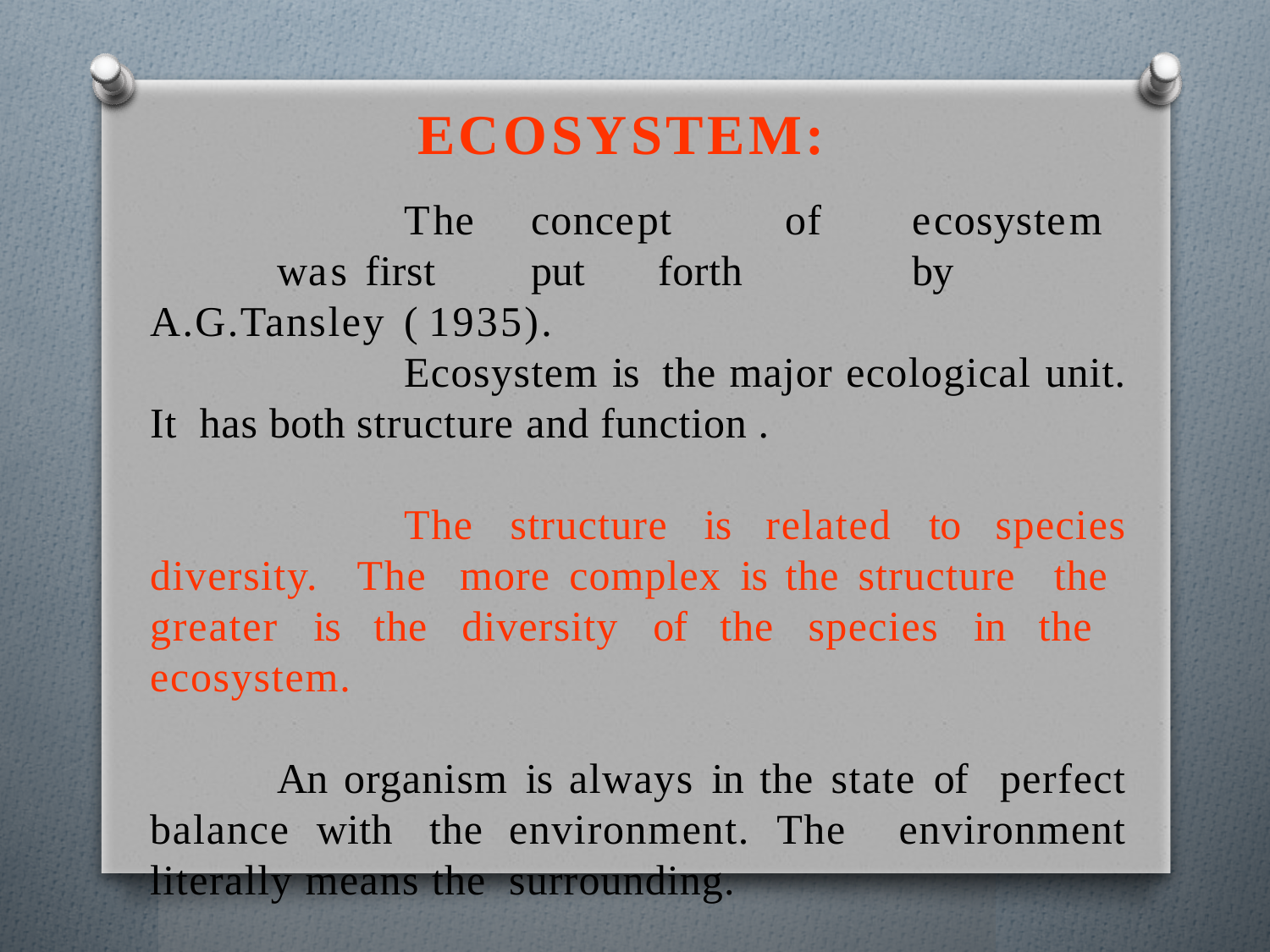

# ECOSYSTEM:
The	concept	of	ecosystem	was  first	put	forth		by	A.G.Tansley	( 1935).
Ecosystem is the major ecological unit. It  has both structure and function .
The structure is related to species diversity.  The more complex is the structure  the  greater is the diversity of the species in the  ecosystem.
An organism is always in the state of  perfect balance with the environment. The  environment literally means the  surrounding.